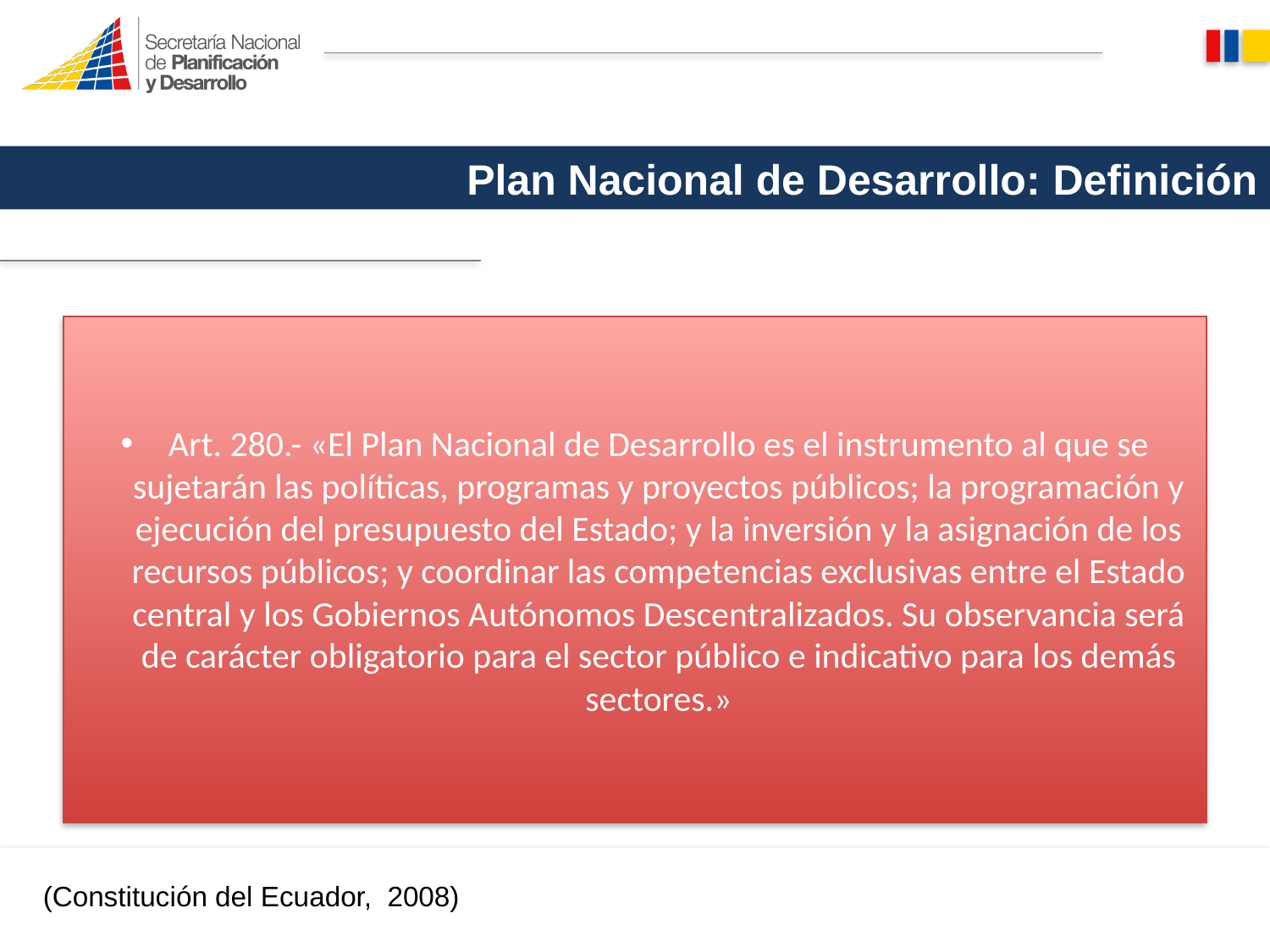

Plan Nacional de Desarrollo: Definición
Art. 280.- «El Plan Nacional de Desarrollo es el instrumento al que se sujetarán las políticas, programas y proyectos públicos; la programación y ejecución del presupuesto del Estado; y la inversión y la asignación de los recursos públicos; y coordinar las competencias exclusivas entre el Estado central y los Gobiernos Autónomos Descentralizados. Su observancia será de carácter obligatorio para el sector público e indicativo para los demás sectores.»
(Constitución del Ecuador,  2008)